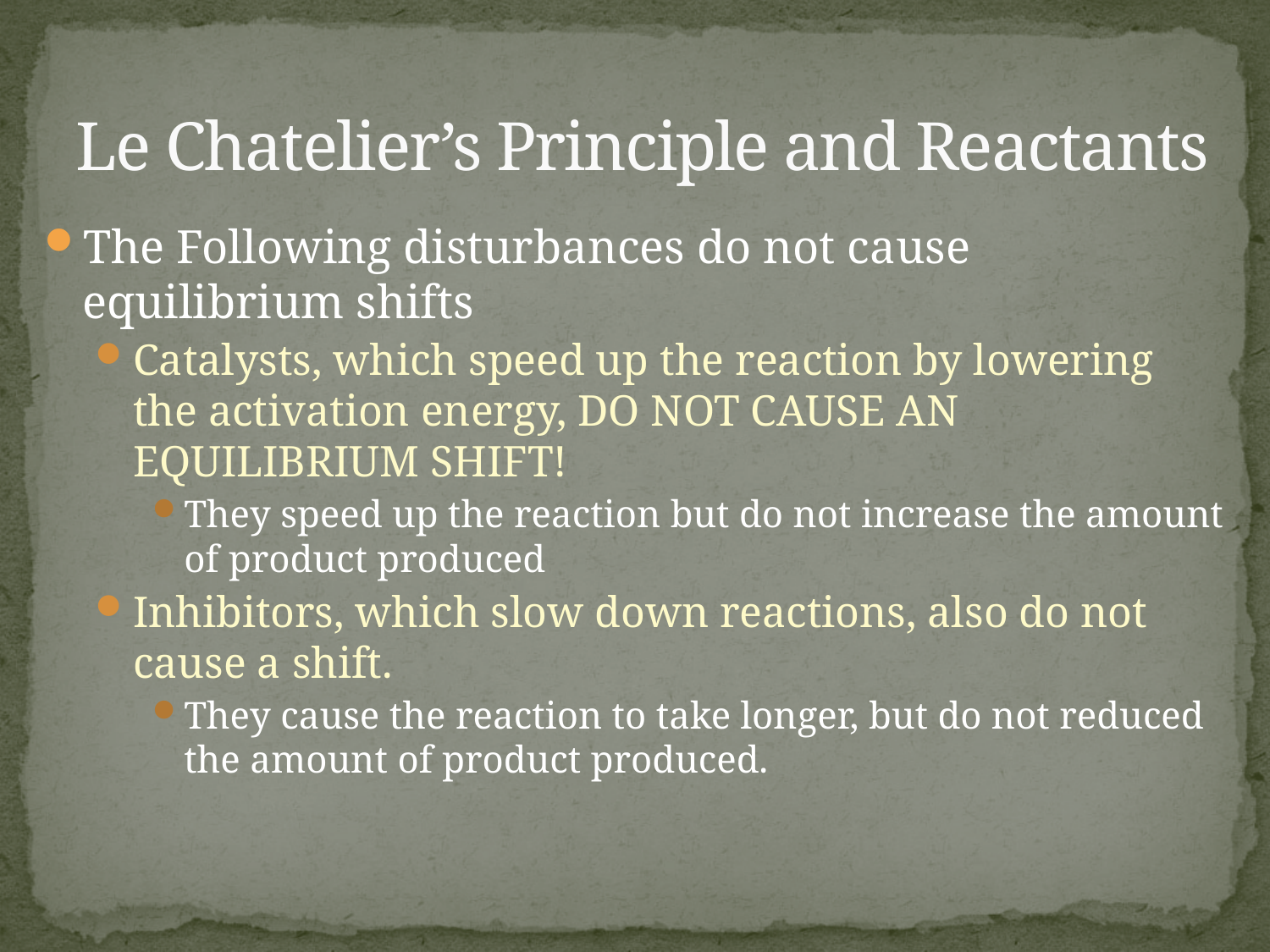

# Le Chatelier’s Principle and Reactants
The Following disturbances do not cause equilibrium shifts
Catalysts, which speed up the reaction by lowering the activation energy, DO NOT CAUSE AN EQUILIBRIUM SHIFT!
They speed up the reaction but do not increase the amount of product produced
Inhibitors, which slow down reactions, also do not cause a shift.
They cause the reaction to take longer, but do not reduced the amount of product produced.